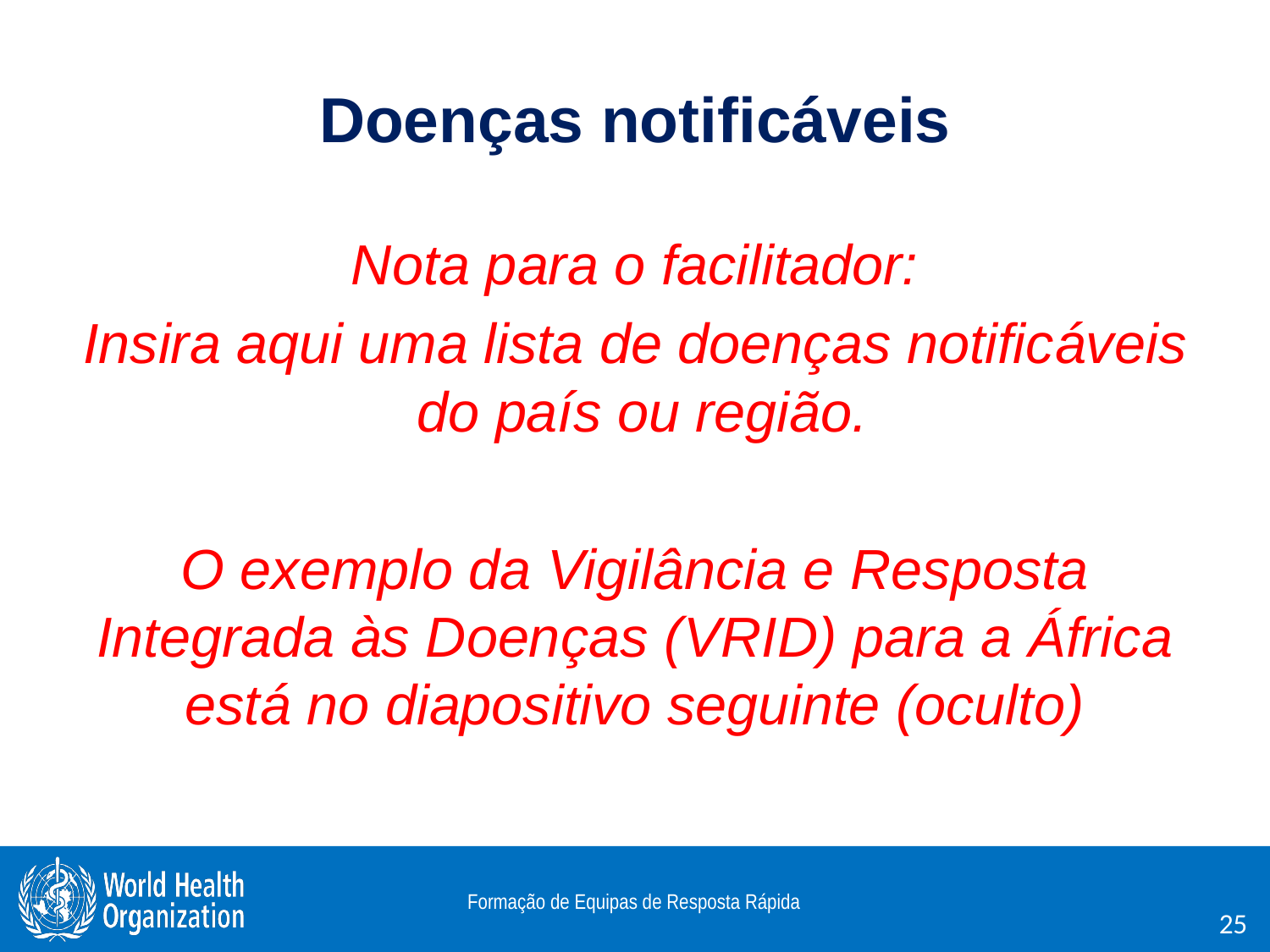

# Doenças notificáveis
Nota para o facilitador:
Insira aqui uma lista de doenças notificáveis  do país ou região.

O exemplo da Vigilância e Resposta Integrada às Doenças (VRID) para a África está no diapositivo seguinte (oculto)